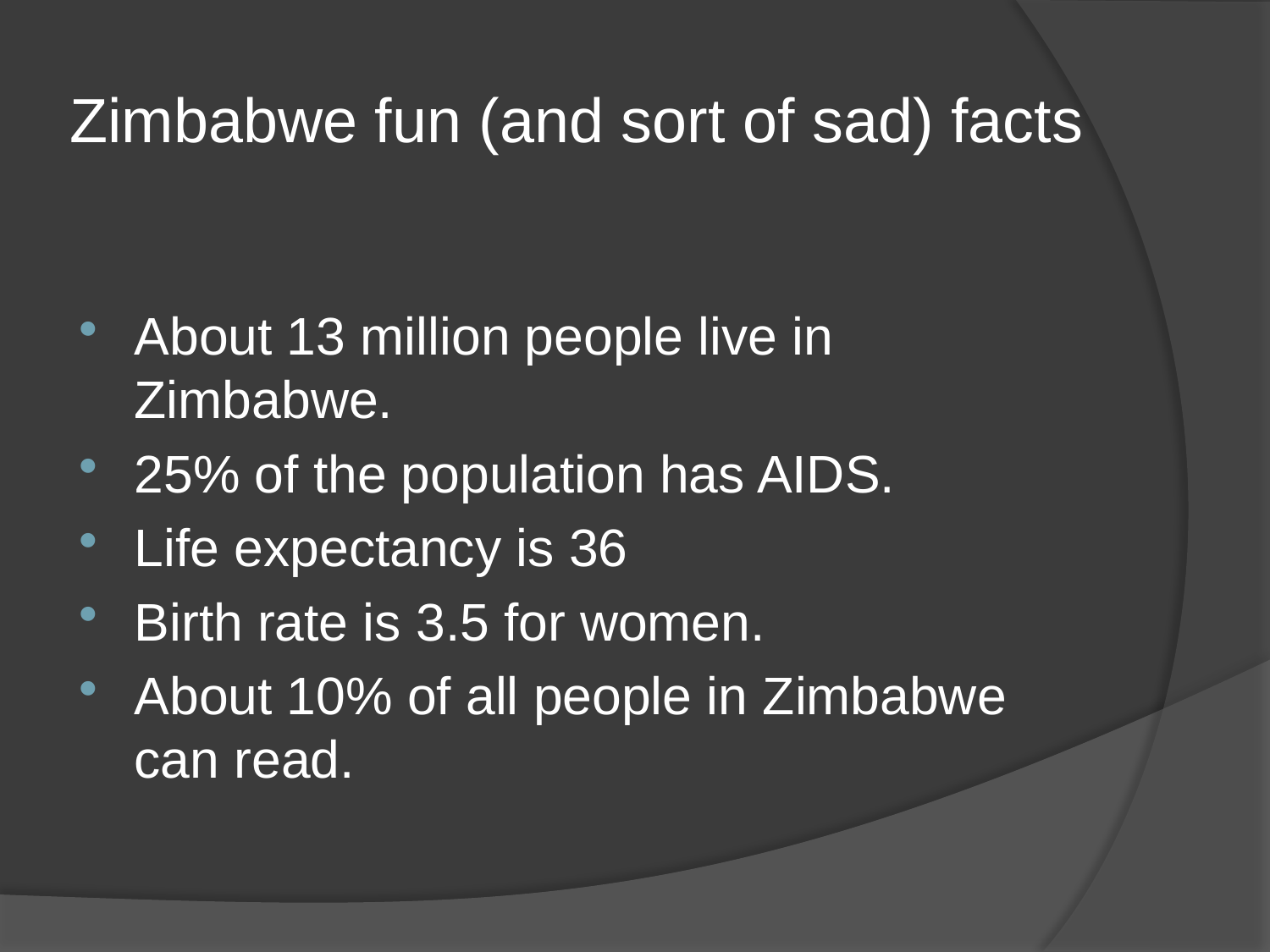

# Zimbabwe fun (and sort of sad) facts

About 13 million people live in Zimbabwe.
25% of the population has AIDS.
Life expectancy is 36
Birth rate is 3.5 for women.
About 10% of all people in Zimbabwe can read.